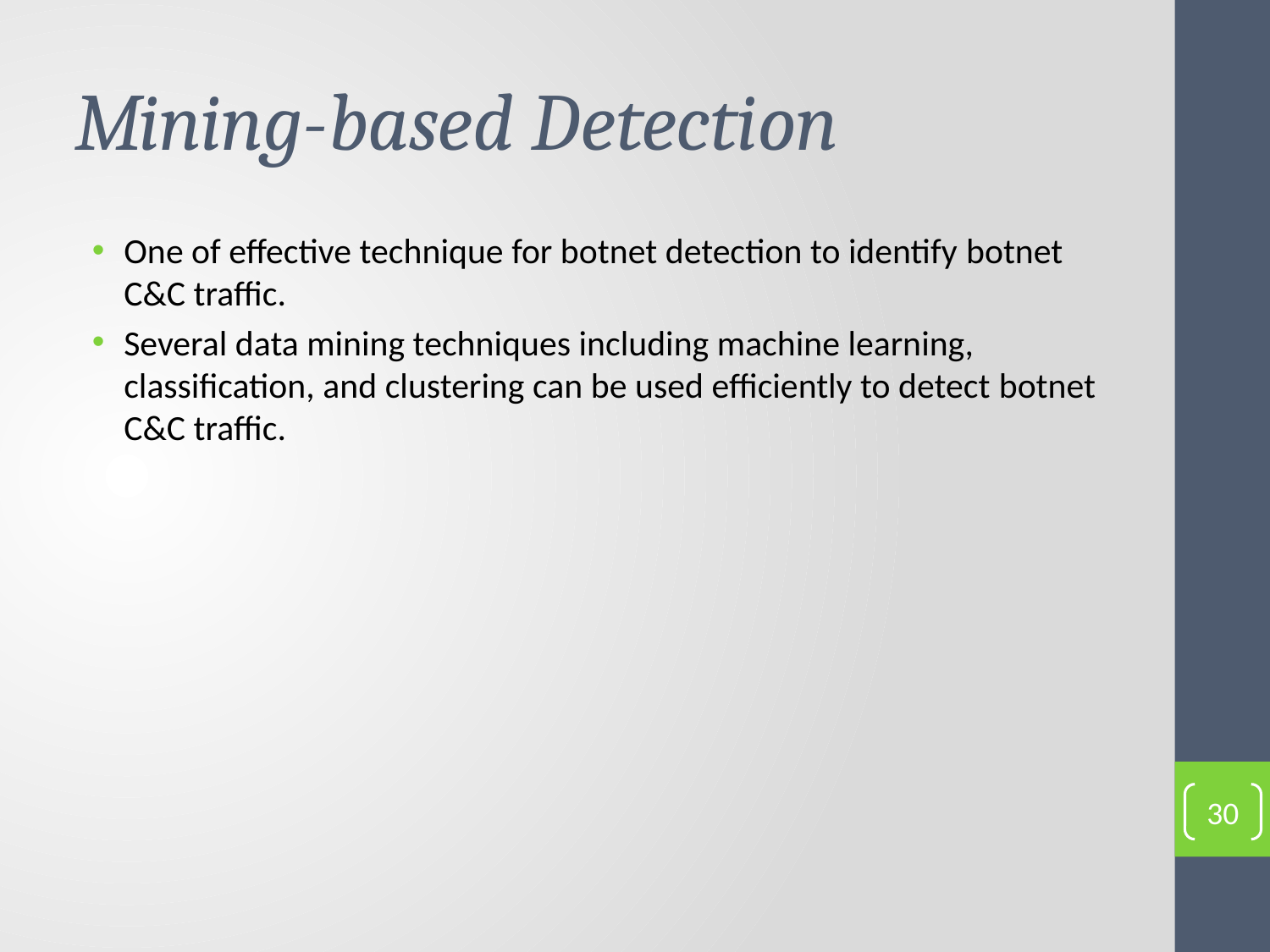

# Mining-based Detection
One of effective technique for botnet detection to identify botnet C&C traffic.
Several data mining techniques including machine learning, classification, and clustering can be used efficiently to detect botnet C&C traffic.
30